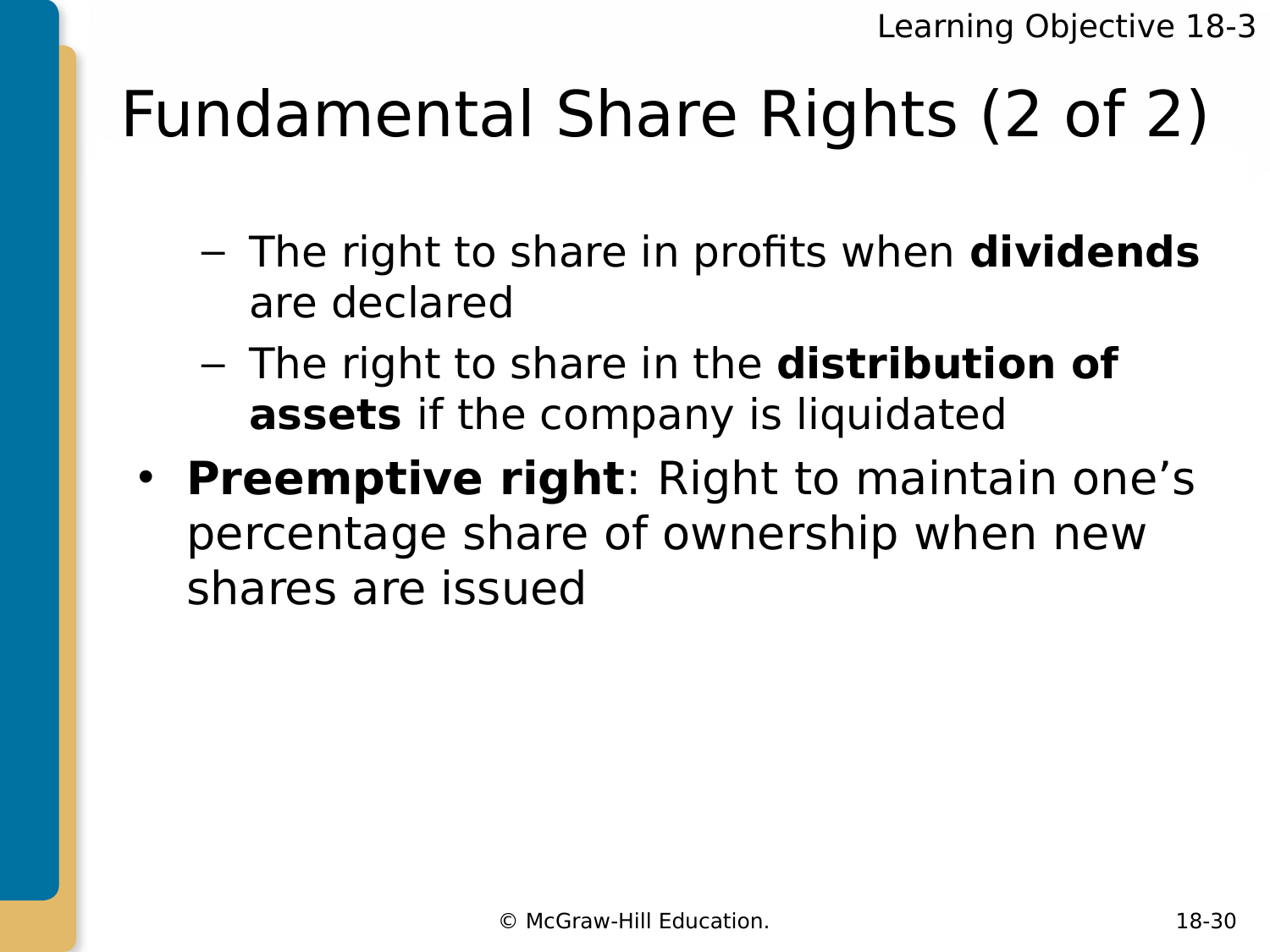

Learning Objective 18-3
# Fundamental Share Rights (2 of 2)
The right to share in profits when dividends are declared
The right to share in the distribution of assets if the company is liquidated
Preemptive right: Right to maintain one’s percentage share of ownership when new shares are issued